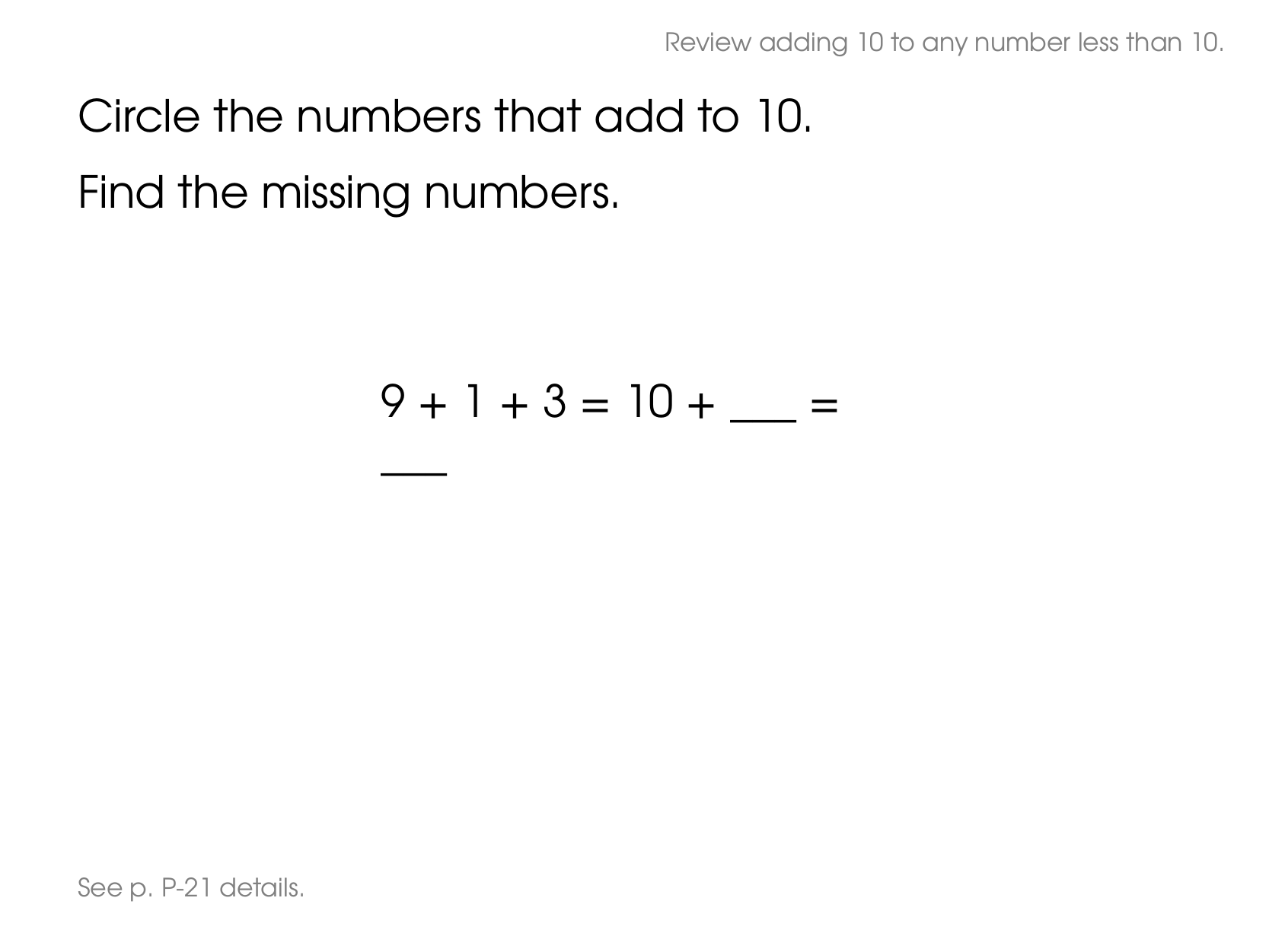

Review adding 10 to any number less than 10.
Circle the numbers that add to 10.
Find the missing numbers.
9 + 1 + 3 = 10 + ___ = ___
See p. P-21 details.